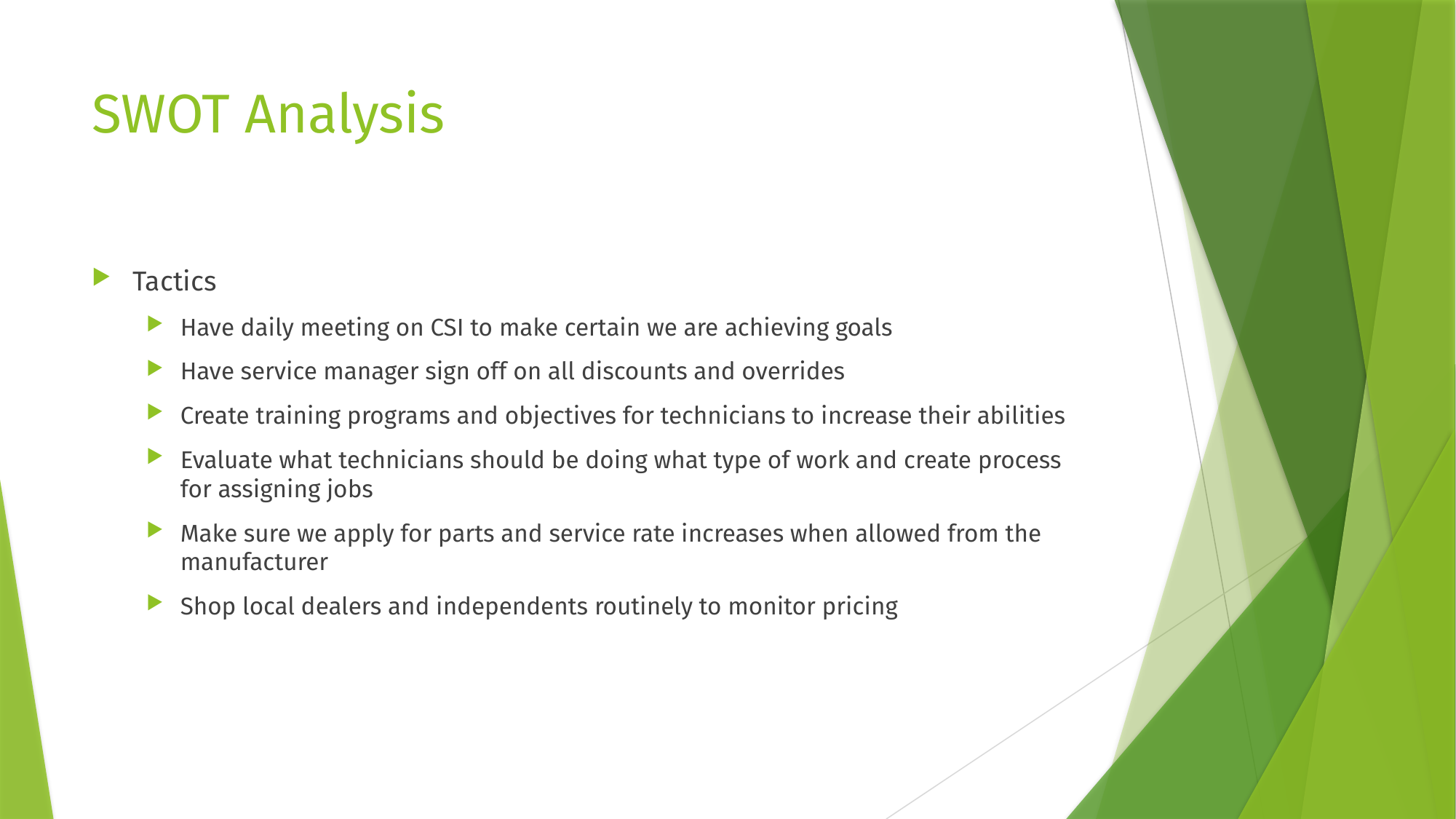

# SWOT Analysis
Tactics
Have daily meeting on CSI to make certain we are achieving goals
Have service manager sign off on all discounts and overrides
Create training programs and objectives for technicians to increase their abilities
Evaluate what technicians should be doing what type of work and create process for assigning jobs
Make sure we apply for parts and service rate increases when allowed from the manufacturer
Shop local dealers and independents routinely to monitor pricing